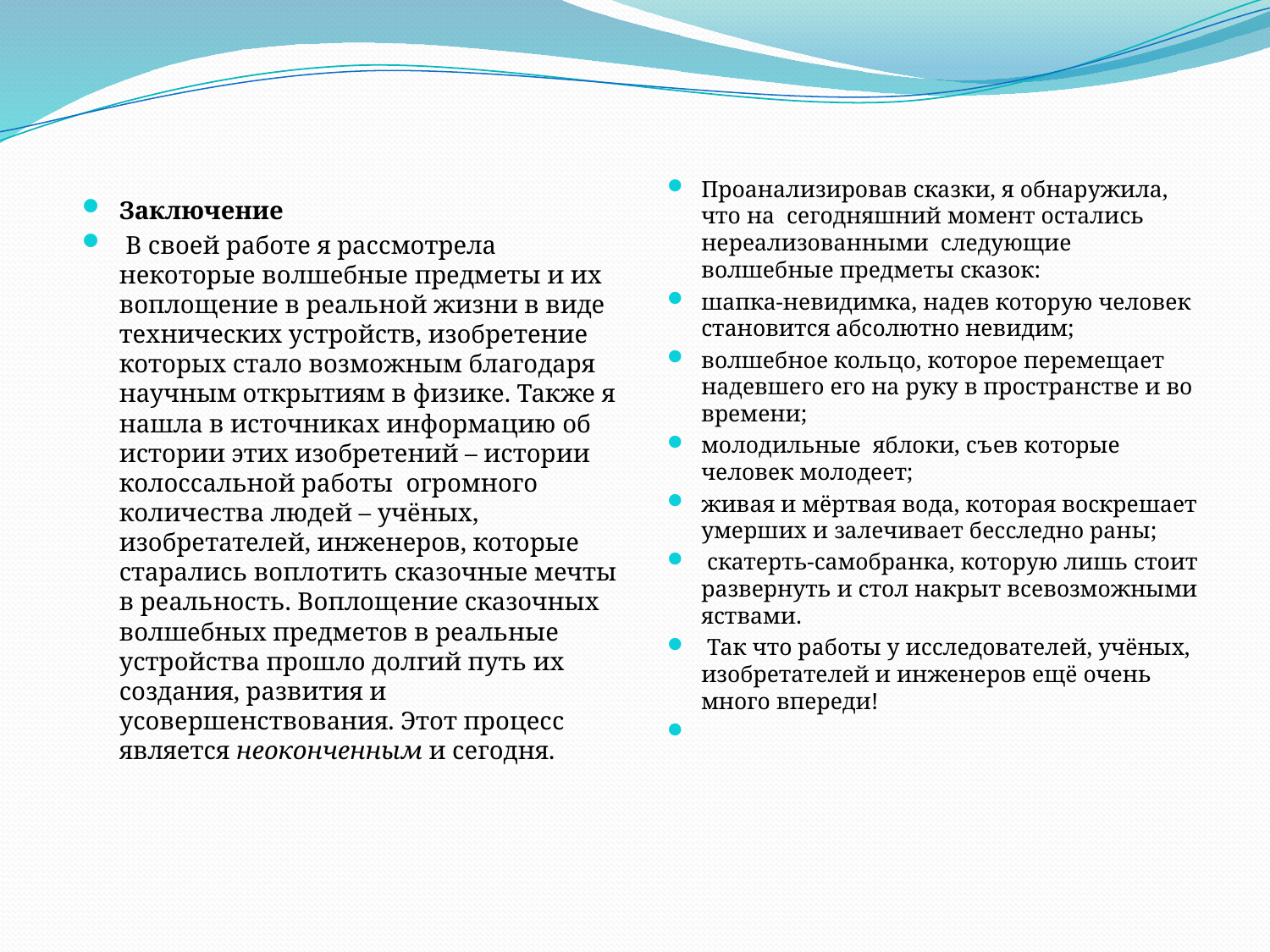

#
Проанализировав сказки, я обнаружила, что на  сегодняшний момент остались нереализованными  следующие волшебные предметы сказок:
шапка-невидимка, надев которую человек становится абсолютно невидим;
волшебное кольцо, которое перемещает надевшего его на руку в пространстве и во времени;
молодильные  яблоки, съев которые человек молодеет;
живая и мёртвая вода, которая воскрешает умерших и залечивает бесследно раны;
 скатерть-самобранка, которую лишь стоит развернуть и стол накрыт всевозможными яствами.
 Так что работы у исследователей, учёных, изобретателей и инженеров ещё очень много впереди!

Заключение
 В своей работе я рассмотрела некоторые волшебные предметы и их воплощение в реальной жизни в виде технических устройств, изобретение которых стало возможным благодаря научным открытиям в физике. Также я нашла в источниках информацию об истории этих изобретений – истории колоссальной работы  огромного  количества людей – учёных, изобретателей, инженеров, которые  старались воплотить сказочные мечты в реальность. Воплощение сказочных волшебных предметов в реальные устройства прошло долгий путь их создания, развития и усовершенствования. Этот процесс является неоконченным и сегодня.